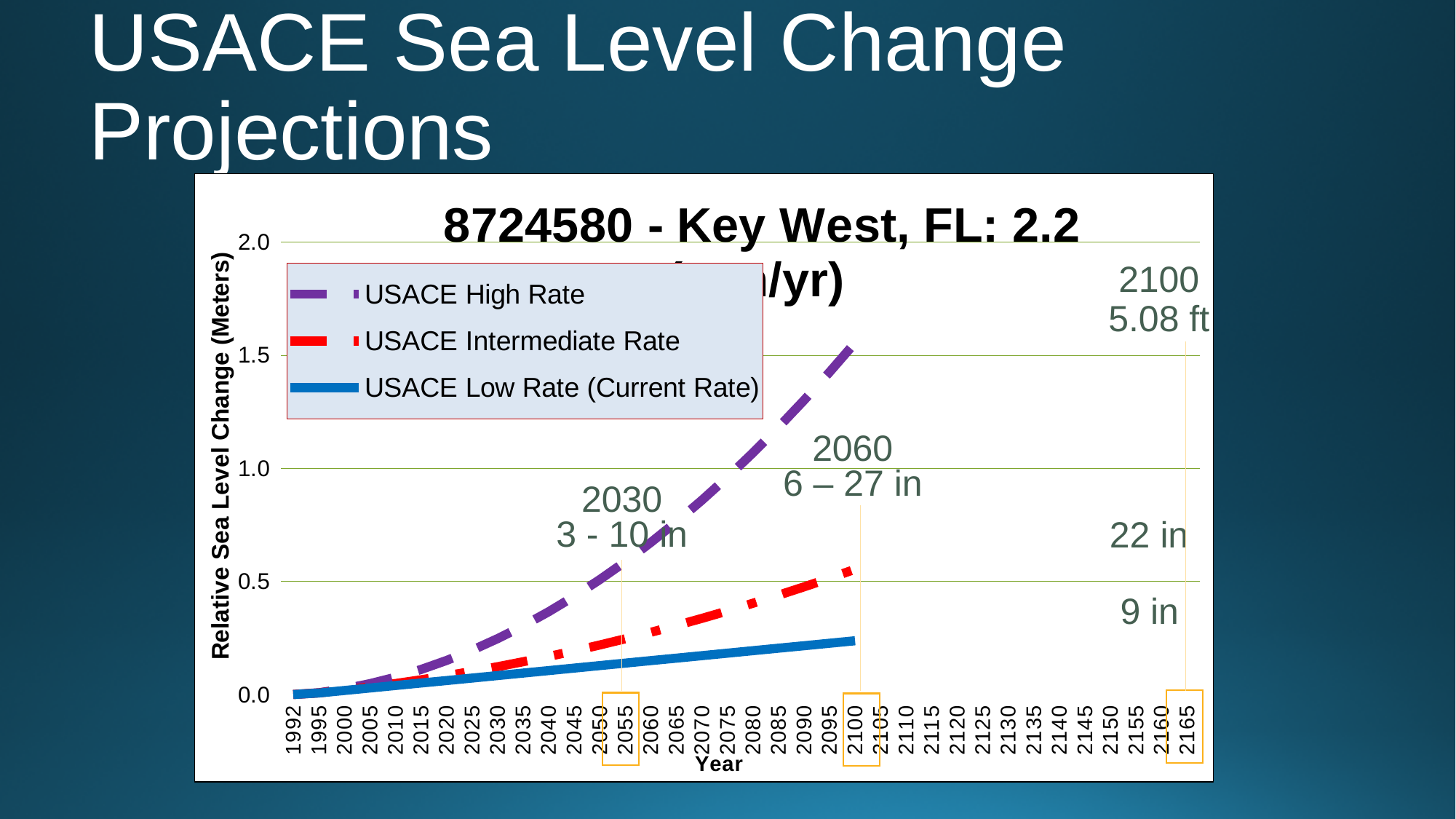

# USACE Sea Level Change Projections

[unsupported chart]

2100
5.08 ft
2060
6 – 27 in
2030
3 - 10 in
22 in
9 in